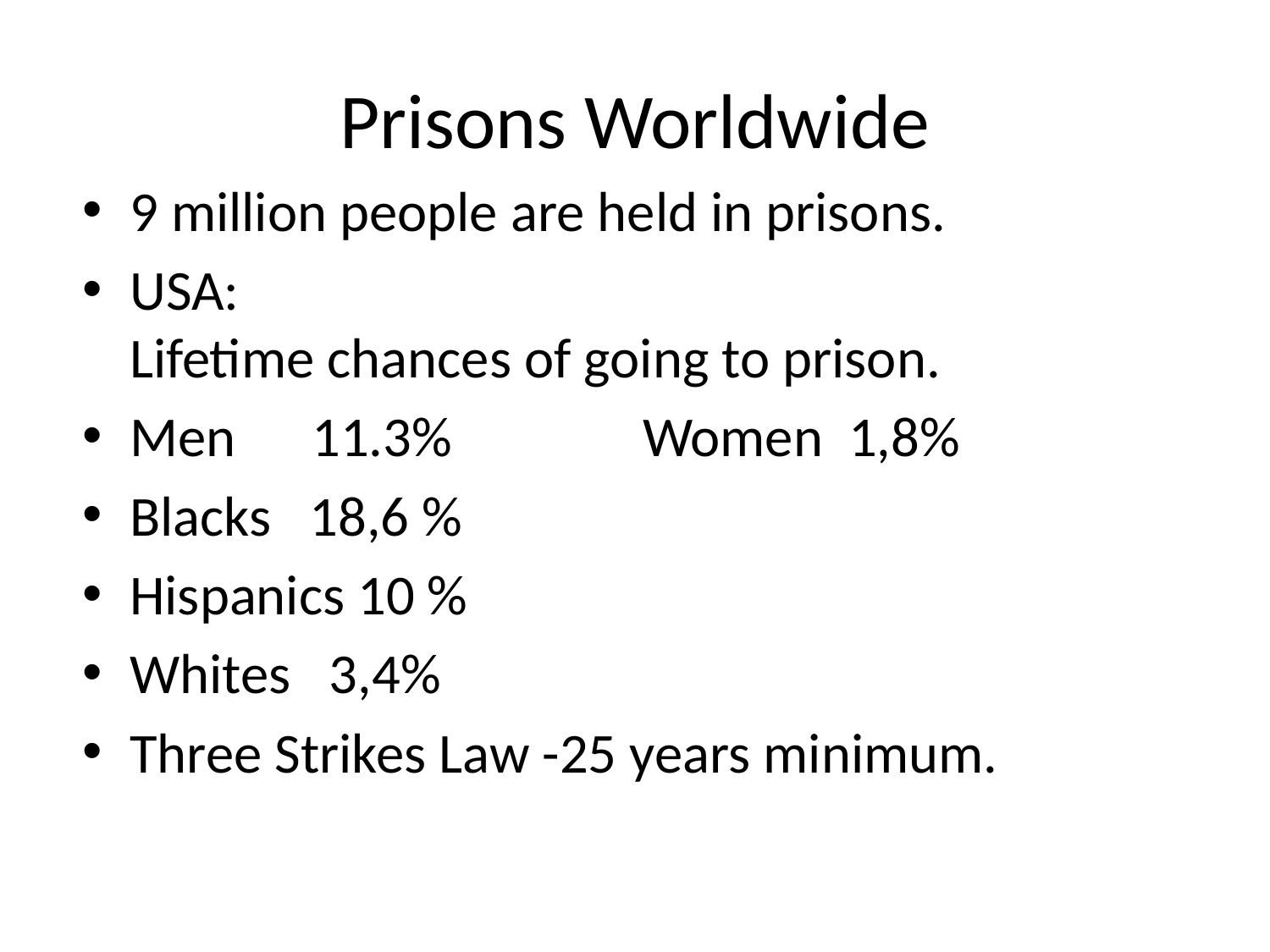

# Prisons Worldwide
9 million people are held in prisons.
USA:
Lifetime chances of going to prison.
Men      11.3%               Women  1,8%
Blacks   18,6 %
Hispanics 10 %
Whites   3,4%
Three Strikes Law -25 years minimum.